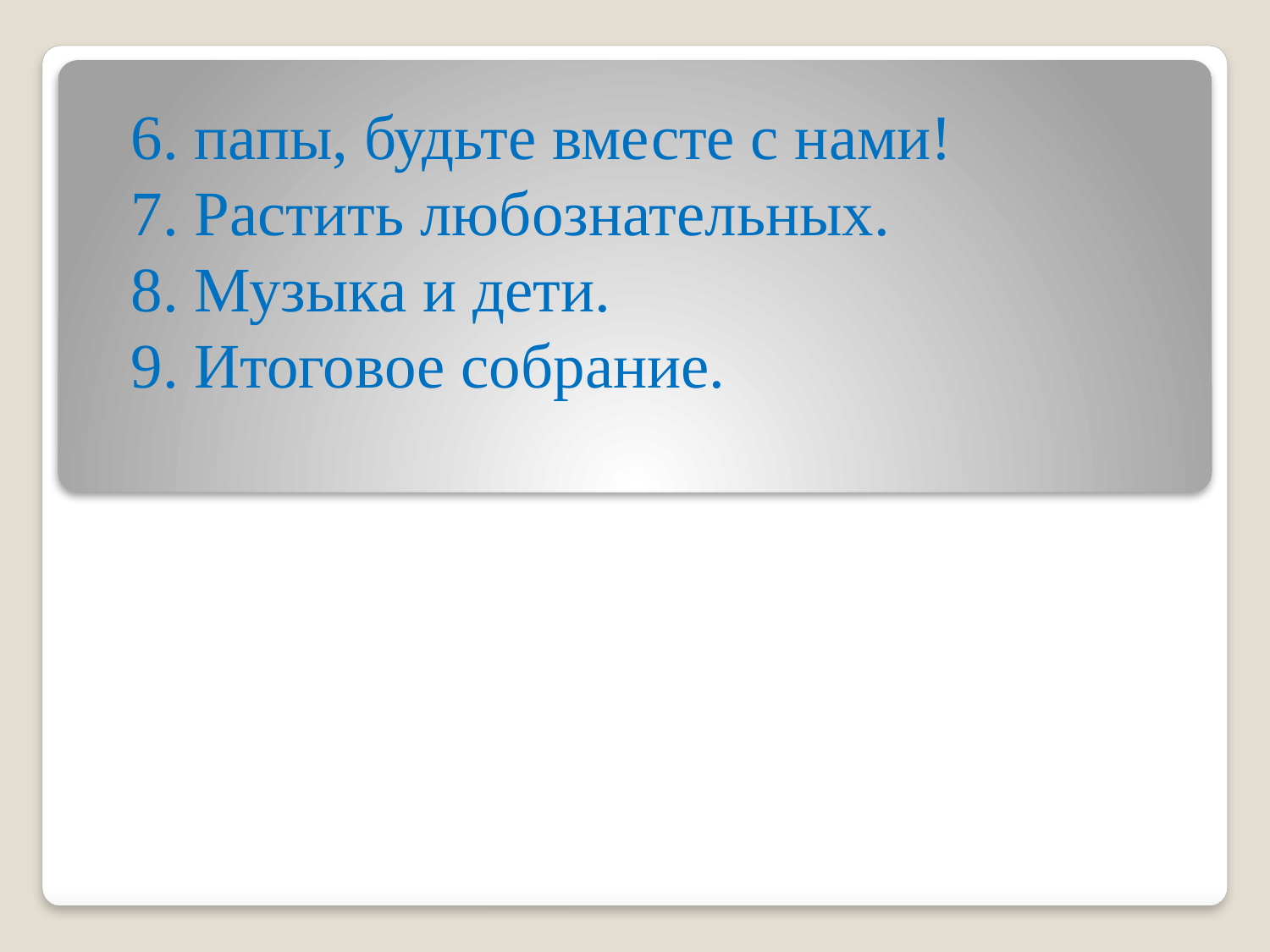

#
6. папы, будьте вместе с нами!
7. Растить любознательных.
8. Музыка и дети.
9. Итоговое собрание.